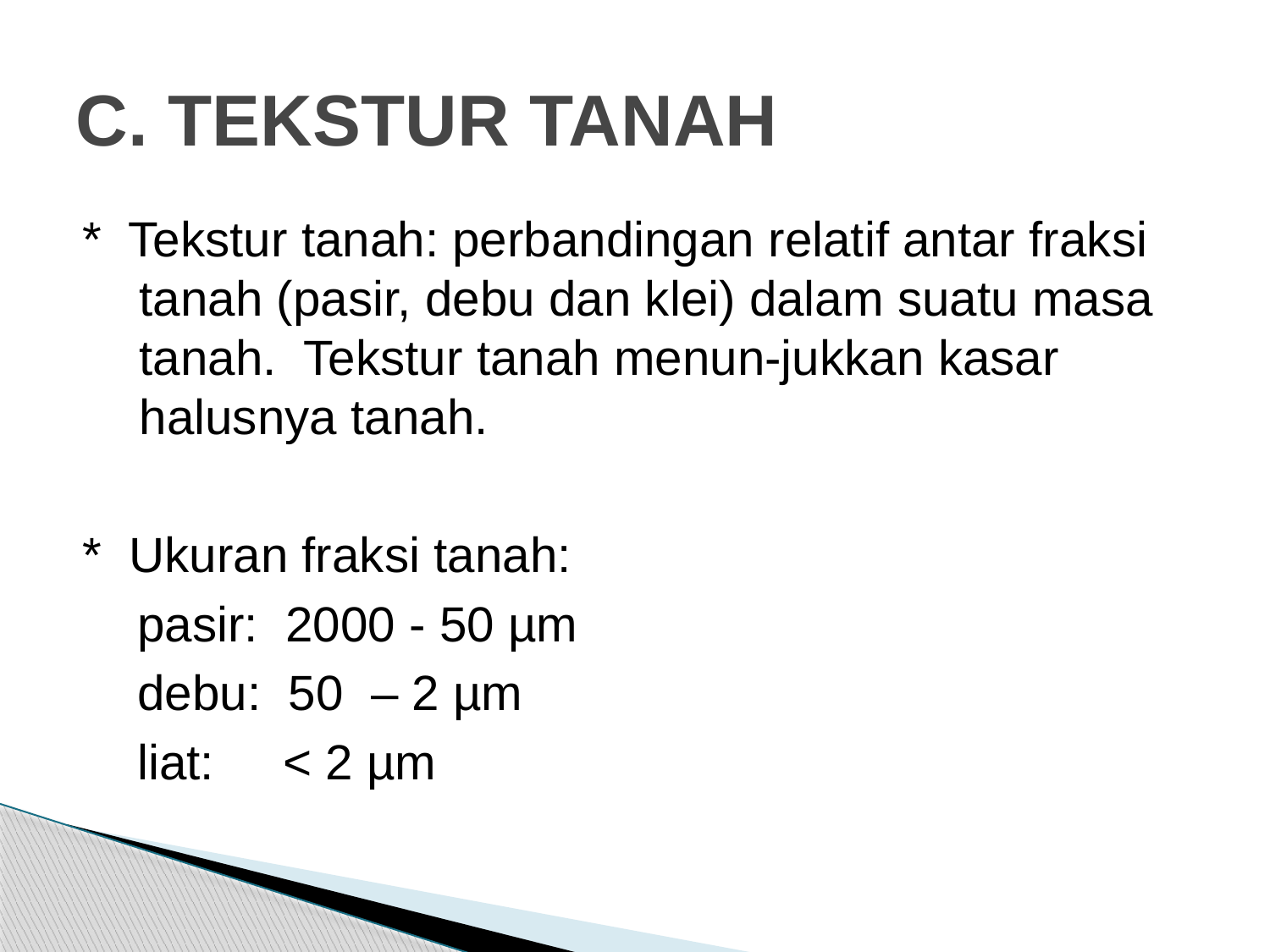

# C. TEKSTUR TANAH
  *  Tekstur tanah: perbandingan relatif antar fraksi tanah (pasir, debu dan klei) dalam suatu masa tanah.  Tekstur tanah menun-jukkan kasar halusnya tanah.

  *  Ukuran fraksi tanah:
      pasir:  2000 - 50 µm
      debu:  50  – 2 µm
      liat:     < 2 µm